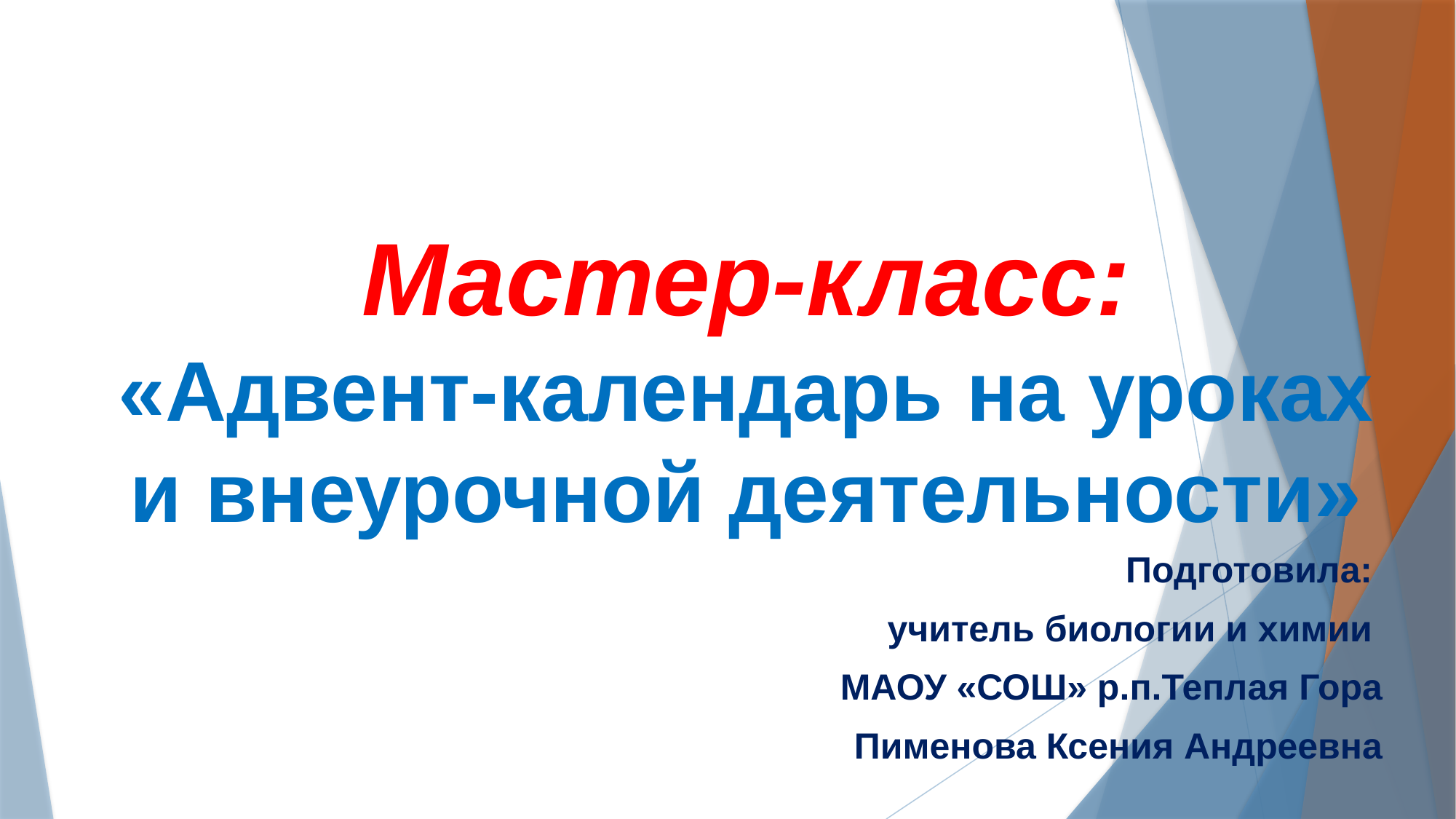

# Мастер-класс: «Адвент-календарь на уроках и внеурочной деятельности»
Подготовила:
учитель биологии и химии
МАОУ «СОШ» р.п.Теплая Гора
 Пименова Ксения Андреевна